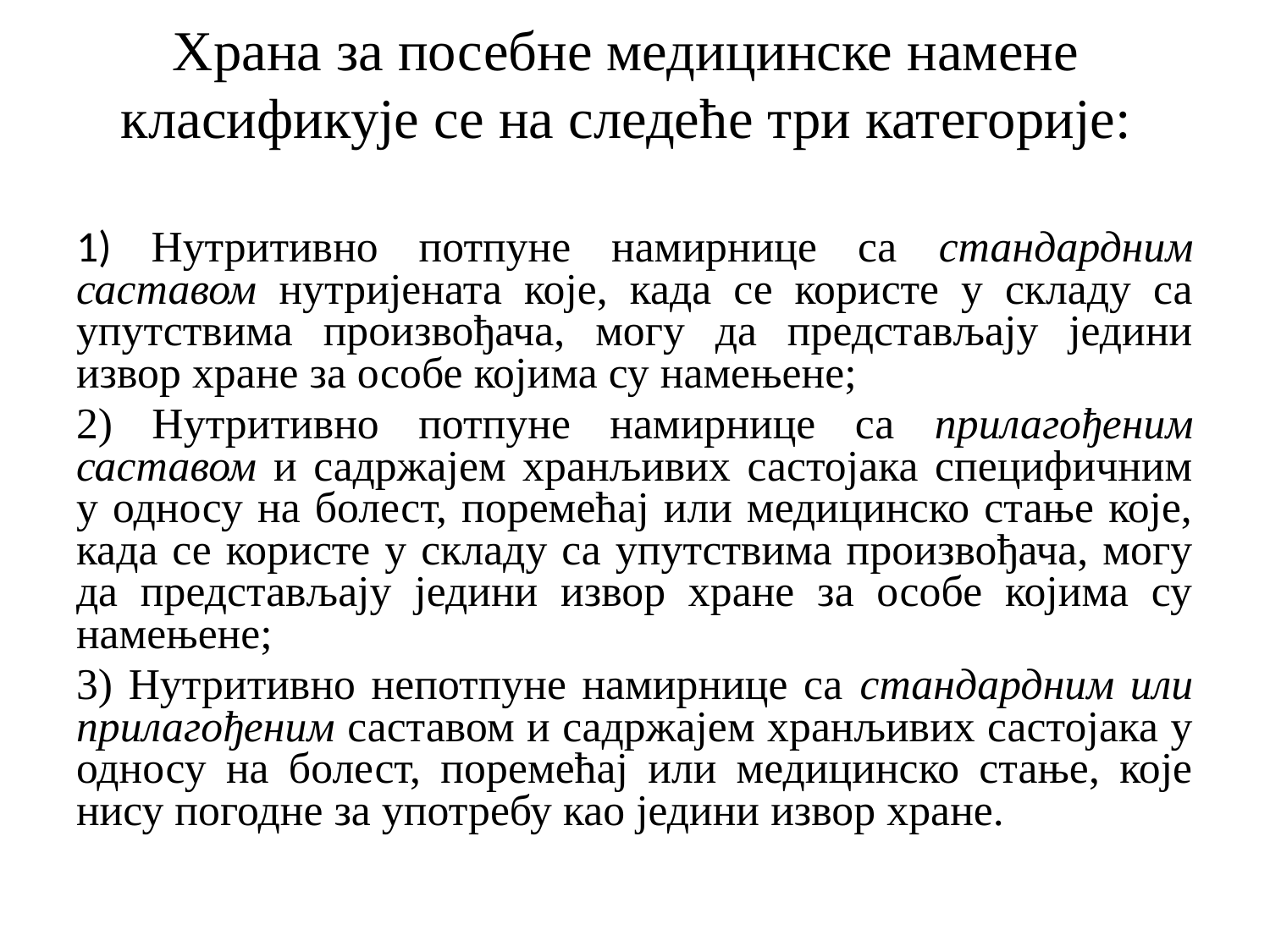

# Храна за посебне медицинске намене класификује се на следеће три категорије:
1) Нутритивно потпуне намирнице са стандардним саставом нутријената које, када се користе у складу са упутствима произвођача, могу да представљају једини извор хране за особе којима су намењене;
2) Нутритивно потпуне намирнице са прилагођеним саставом и садржајем хранљивих састојака специфичним у односу на болест, поремећај или медицинско стање које, када се користе у складу са упутствима произвођача, могу да представљају једини извор хране за особе којима су намењене;
3) Нутритивно непотпуне намирнице са стандардним или прилагођеним саставом и садржајем хранљивих састојака у односу на болест, поремећај или медицинско стање, које нису погодне за употребу као једини извор хране.